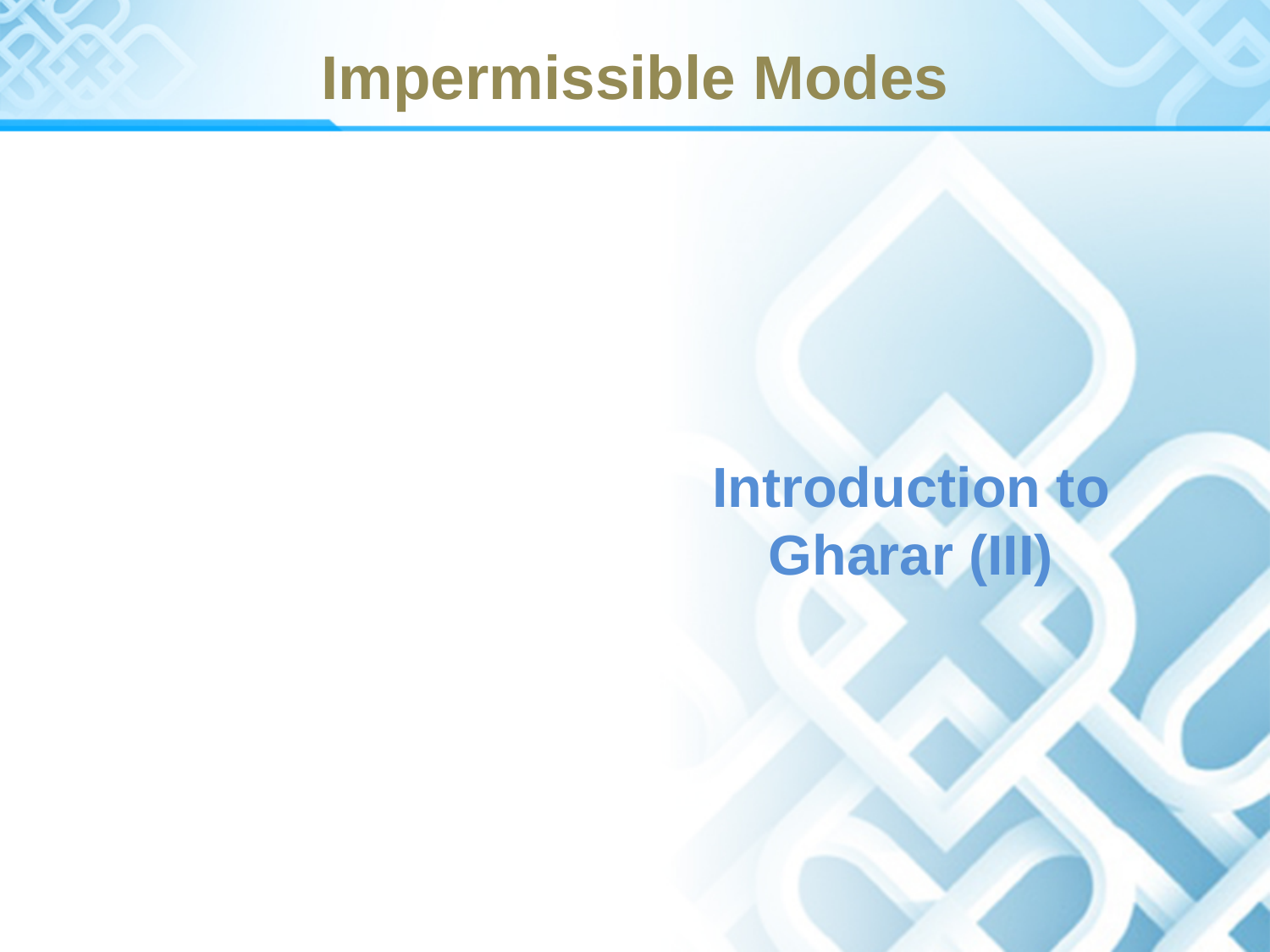

# Impermissible Modes
Introduction to Gharar (III)